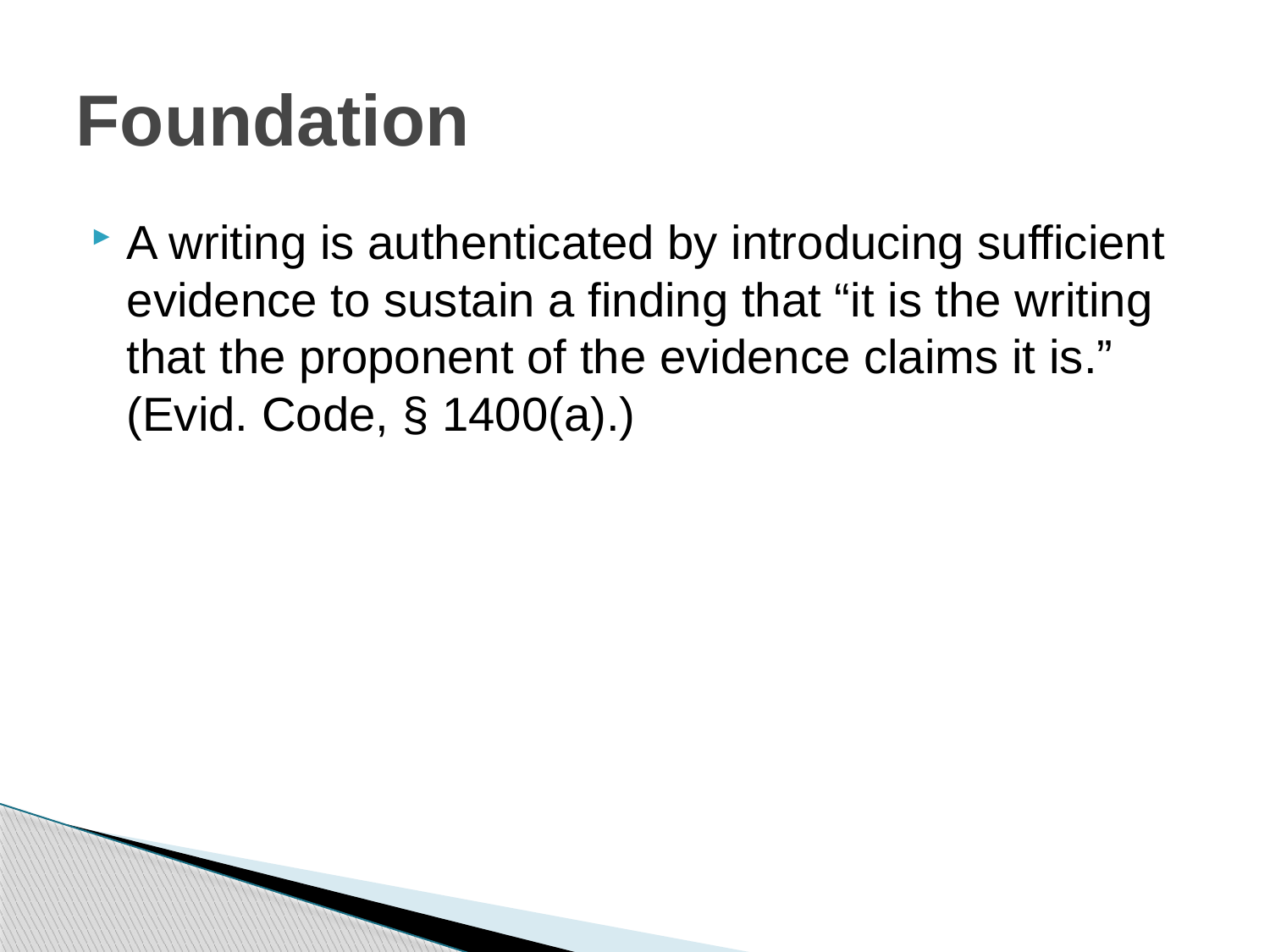

# Foundation
A writing is authenticated by introducing sufficient evidence to sustain a finding that “it is the writing that the proponent of the evidence claims it is.” (Evid. Code, § 1400(a).)